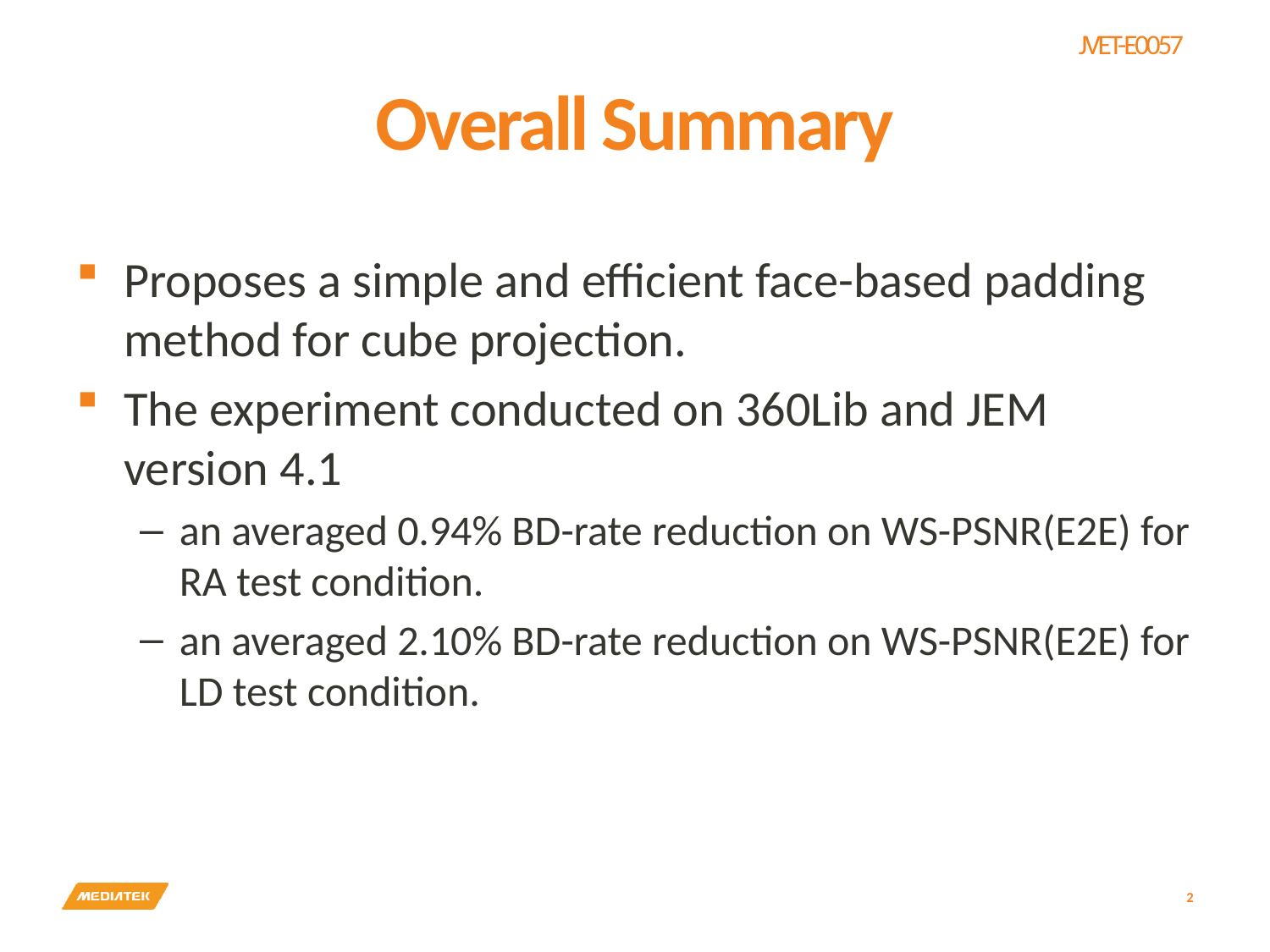

# Overall Summary
Proposes a simple and efficient face-based padding method for cube projection.
The experiment conducted on 360Lib and JEM version 4.1
an averaged 0.94% BD-rate reduction on WS-PSNR(E2E) for RA test condition.
an averaged 2.10% BD-rate reduction on WS-PSNR(E2E) for LD test condition.

2